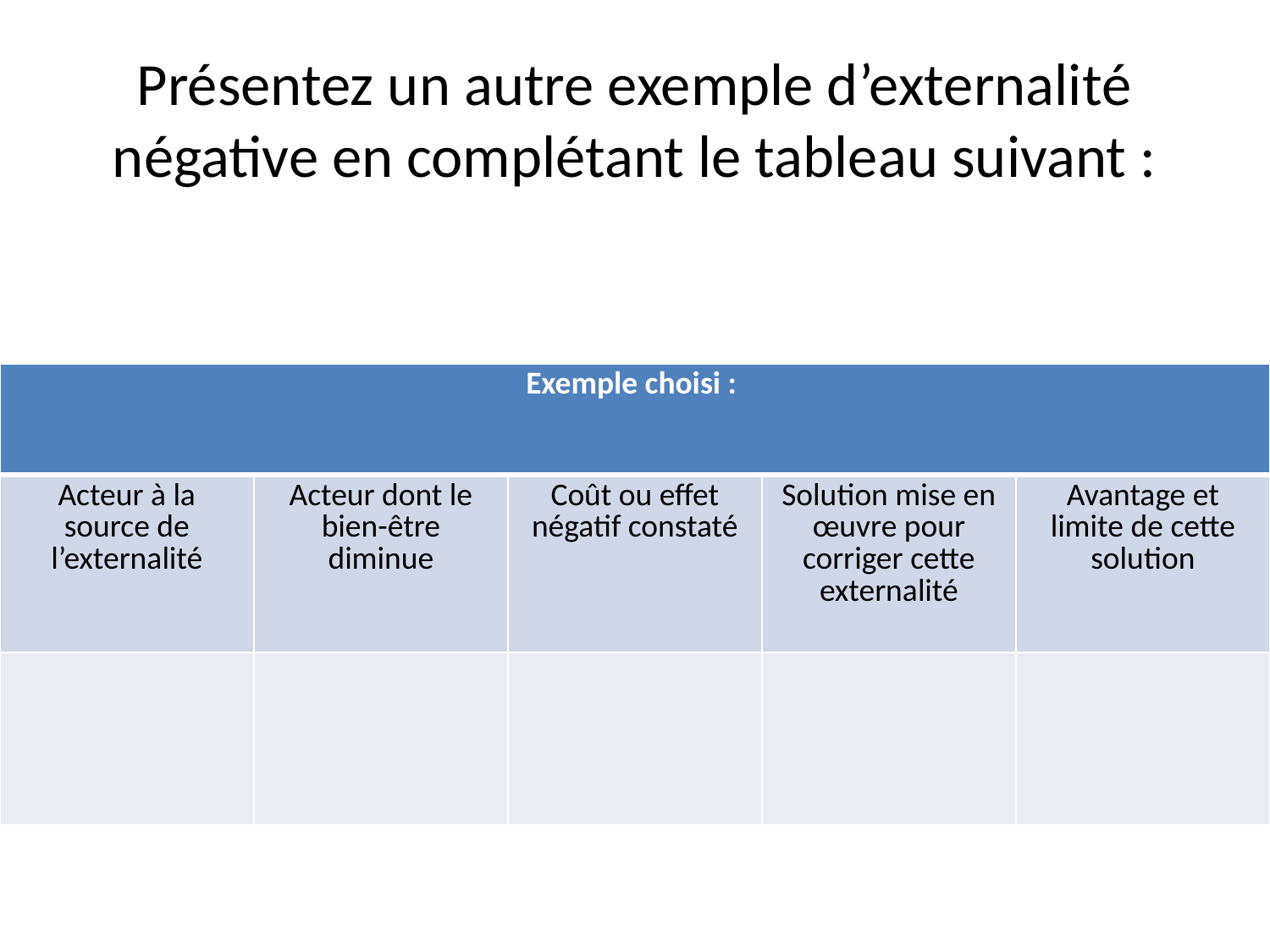

# Présentez un autre exemple d’externalité négative en complétant le tableau suivant :
| Exemple choisi : |  |  |  |  |
| --- | --- | --- | --- | --- |
| Acteur à la source de l’externalité | Acteur dont le bien-être diminue | Coût ou effet négatif constaté | Solution mise en œuvre pour corriger cette externalité | Avantage et limite de cette solution |
|  |  |  |  |  |